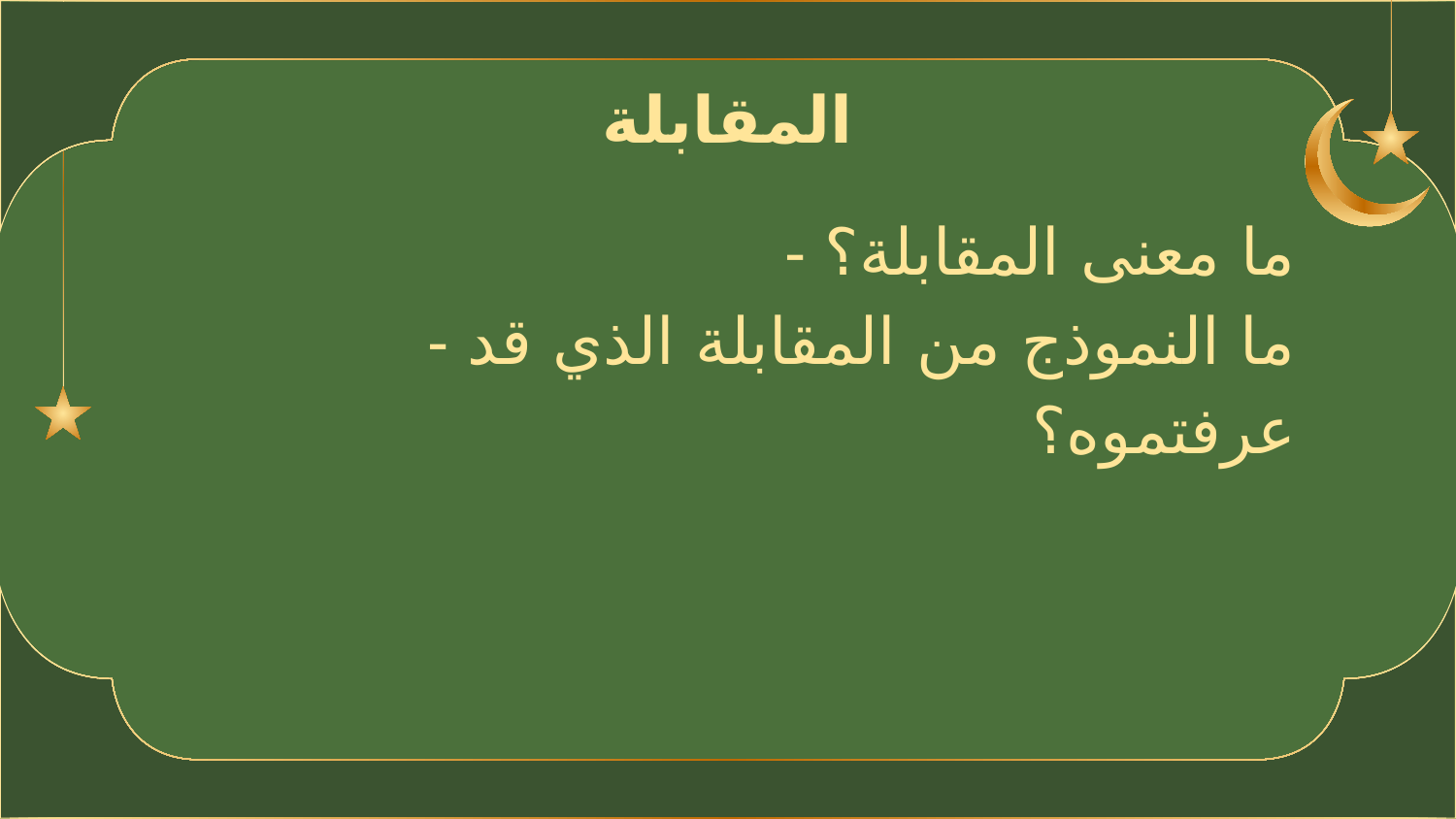

# المقابلة
- ما معنى المقابلة؟
- ما النموذج من المقابلة الذي قد عرفتموه؟